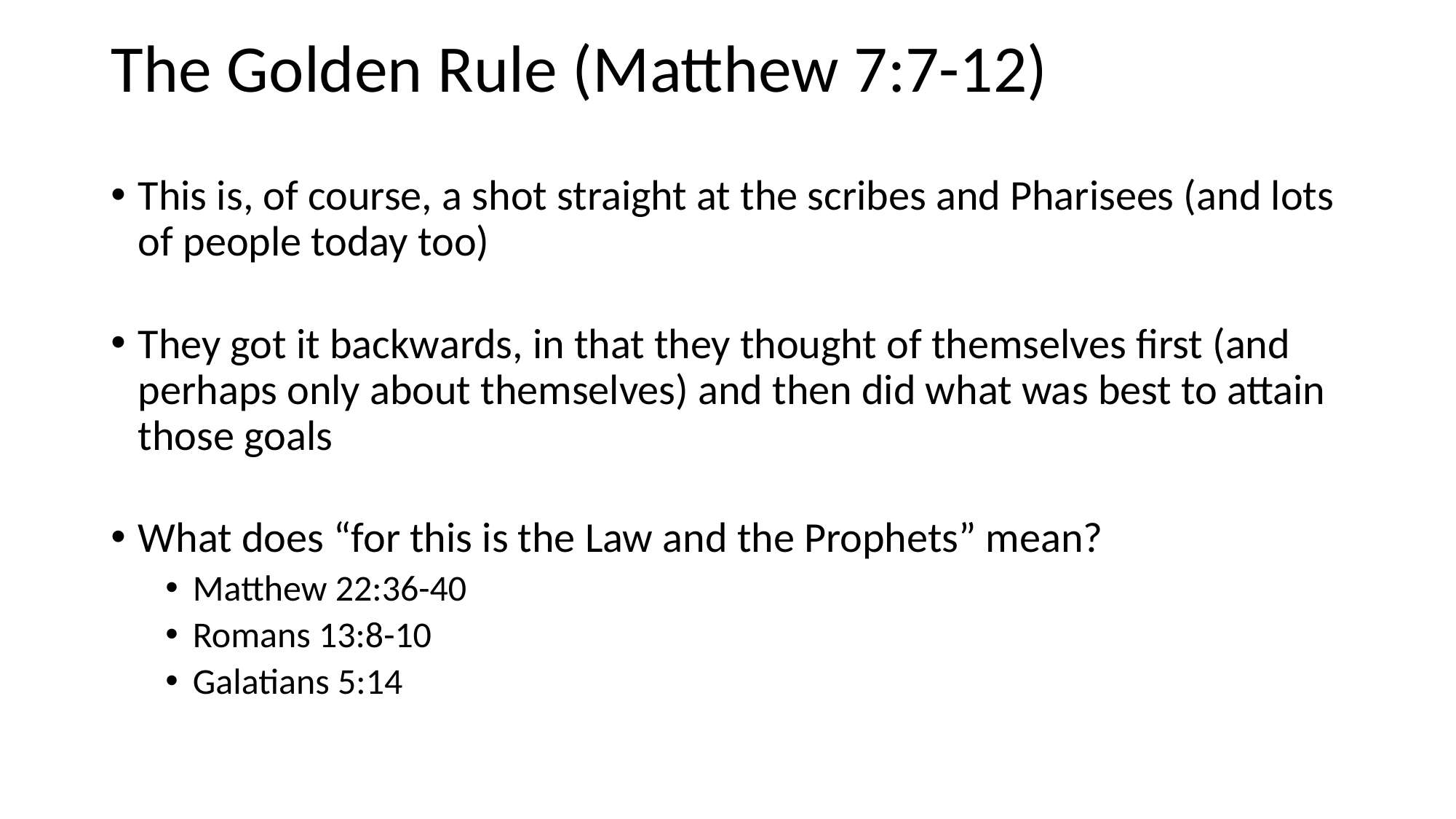

# The Golden Rule (Matthew 7:7-12)

This is, of course, a shot straight at the scribes and Pharisees (and lots of people today too)

They got it backwards, in that they thought of themselves first (and perhaps only about themselves) and then did what was best to attain those goals

What does “for this is the Law and the Prophets” mean?
Matthew 22:36-40
Romans 13:8-10
Galatians 5:14